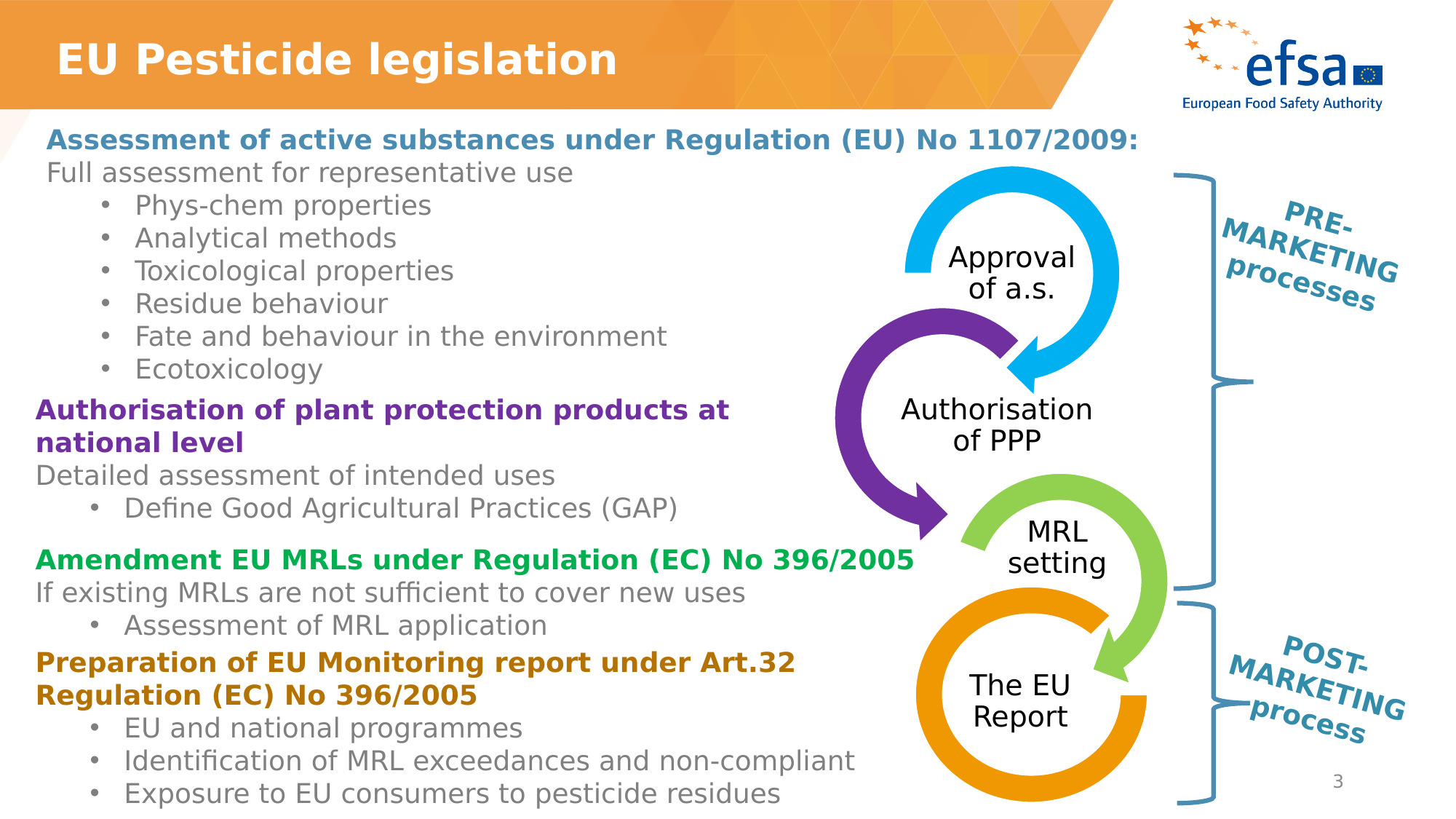

# EU Pesticide legislation
Assessment of active substances under Regulation (EU) No 1107/2009:
Full assessment for representative use
Phys-chem properties
Analytical methods
Toxicological properties
Residue behaviour
Fate and behaviour in the environment
Ecotoxicology
Approval of a.s.
Authorisation of PPP
MRL setting
The EU Report

PRE-MARKETING processes

Approval of
active substances
Authorisation of plant protection products at national level
Detailed assessment of intended uses
Define Good Agricultural Practices (GAP)
Amendment EU MRLs under Regulation (EC) No 396/2005
If existing MRLs are not sufficient to cover new uses
Assessment of MRL application

POST-MARKETING process
Preparation of EU Monitoring report under Art.32  Regulation (EC) No 396/2005
EU and national programmes
Identification of MRL exceedances and non-compliant
Exposure to EU consumers to pesticide residues
3